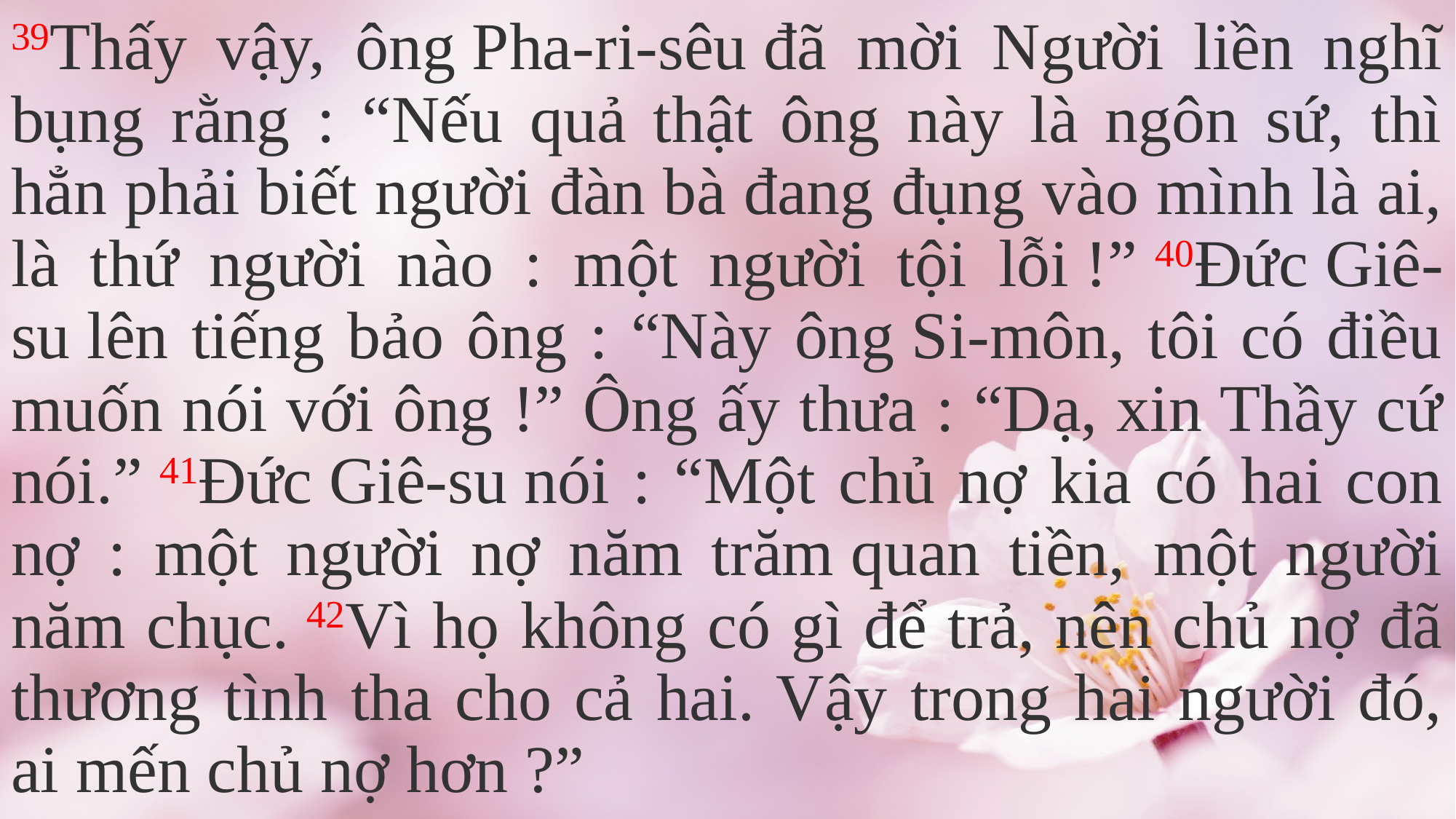

39Thấy vậy, ông Pha-ri-sêu đã mời Người liền nghĩ bụng rằng : “Nếu quả thật ông này là ngôn sứ, thì hẳn phải biết người đàn bà đang đụng vào mình là ai, là thứ người nào : một người tội lỗi !” 40Đức Giê-su lên tiếng bảo ông : “Này ông Si-môn, tôi có điều muốn nói với ông !” Ông ấy thưa : “Dạ, xin Thầy cứ nói.” 41Đức Giê-su nói : “Một chủ nợ kia có hai con nợ : một người nợ năm trăm quan tiền, một người năm chục. 42Vì họ không có gì để trả, nên chủ nợ đã thương tình tha cho cả hai. Vậy trong hai người đó, ai mến chủ nợ hơn ?”